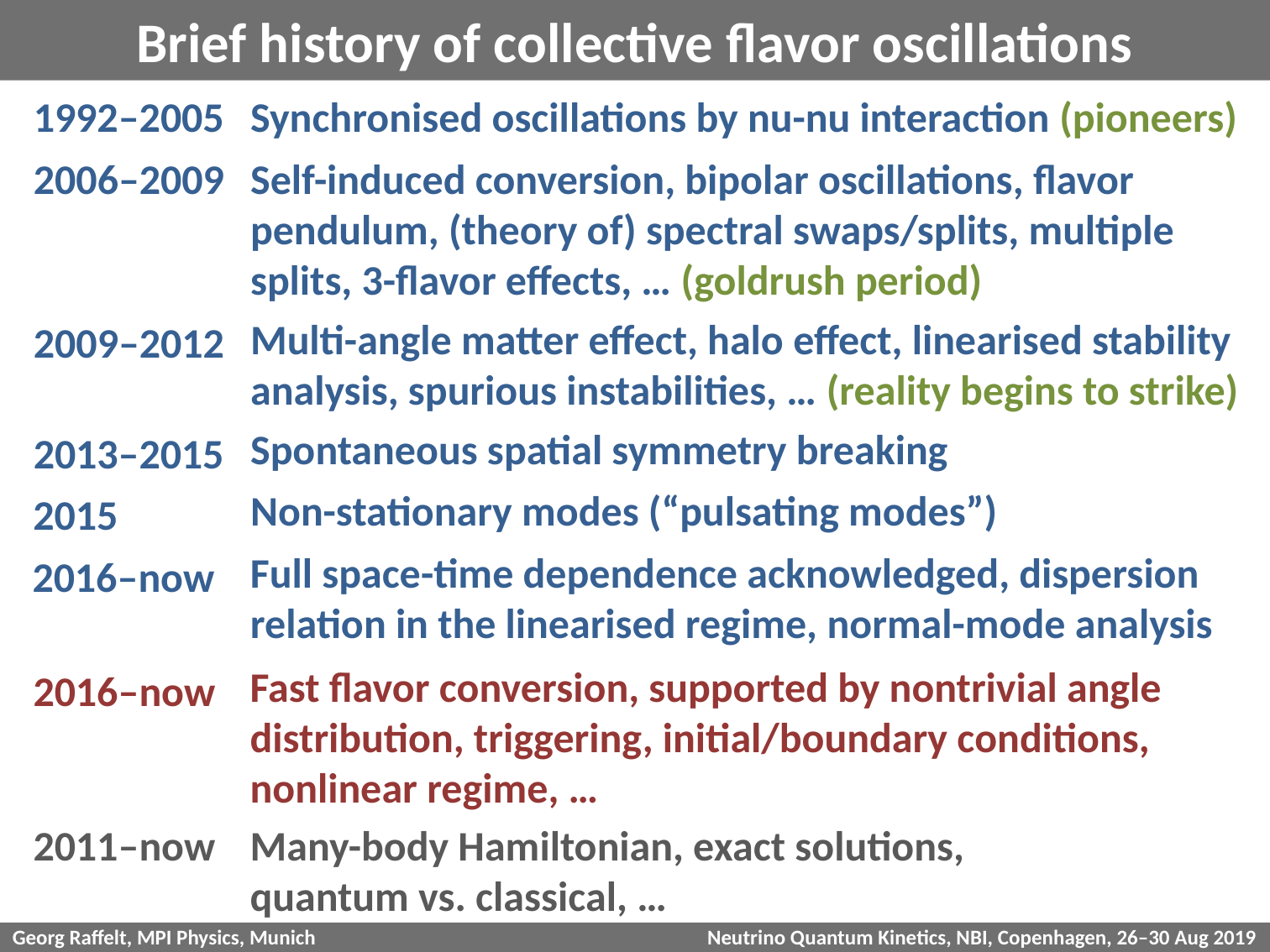

# Brief history of collective flavor oscillations
1992–2005
Synchronised oscillations by nu-nu interaction (pioneers)
2006–2009
Self-induced conversion, bipolar oscillations, flavor pendulum, (theory of) spectral swaps/splits, multiple splits, 3-flavor effects, … (goldrush period)
Multi-angle matter effect, halo effect, linearised stability analysis, spurious instabilities, … (reality begins to strike)
2009–2012
Spontaneous spatial symmetry breaking
2013–2015
Non-stationary modes (“pulsating modes”)
2015
Full space-time dependence acknowledged, dispersion relation in the linearised regime, normal-mode analysis
2016–now
Fast flavor conversion, supported by nontrivial angle distribution, triggering, initial/boundary conditions, nonlinear regime, …
2016–now
2011–now
Many-body Hamiltonian, exact solutions,
quantum vs. classical, …